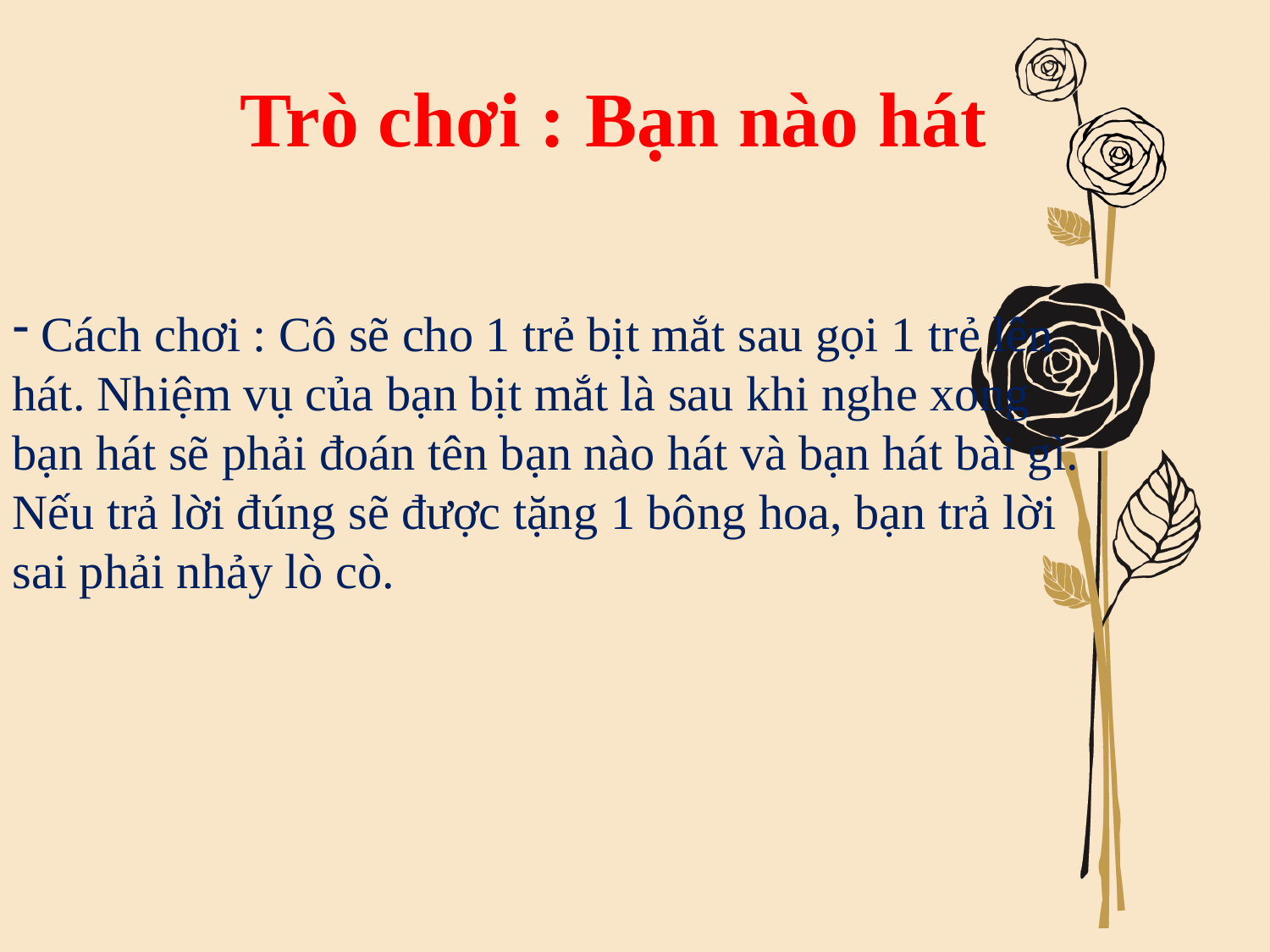

Trò chơi : Bạn nào hát

 Cách chơi : Cô sẽ cho 1 trẻ bịt mắt sau gọi 1 trẻ lên hát. Nhiệm vụ của bạn bịt mắt là sau khi nghe xong bạn hát sẽ phải đoán tên bạn nào hát và bạn hát bài gì. Nếu trả lời đúng sẽ được tặng 1 bông hoa, bạn trả lời sai phải nhảy lò cò.